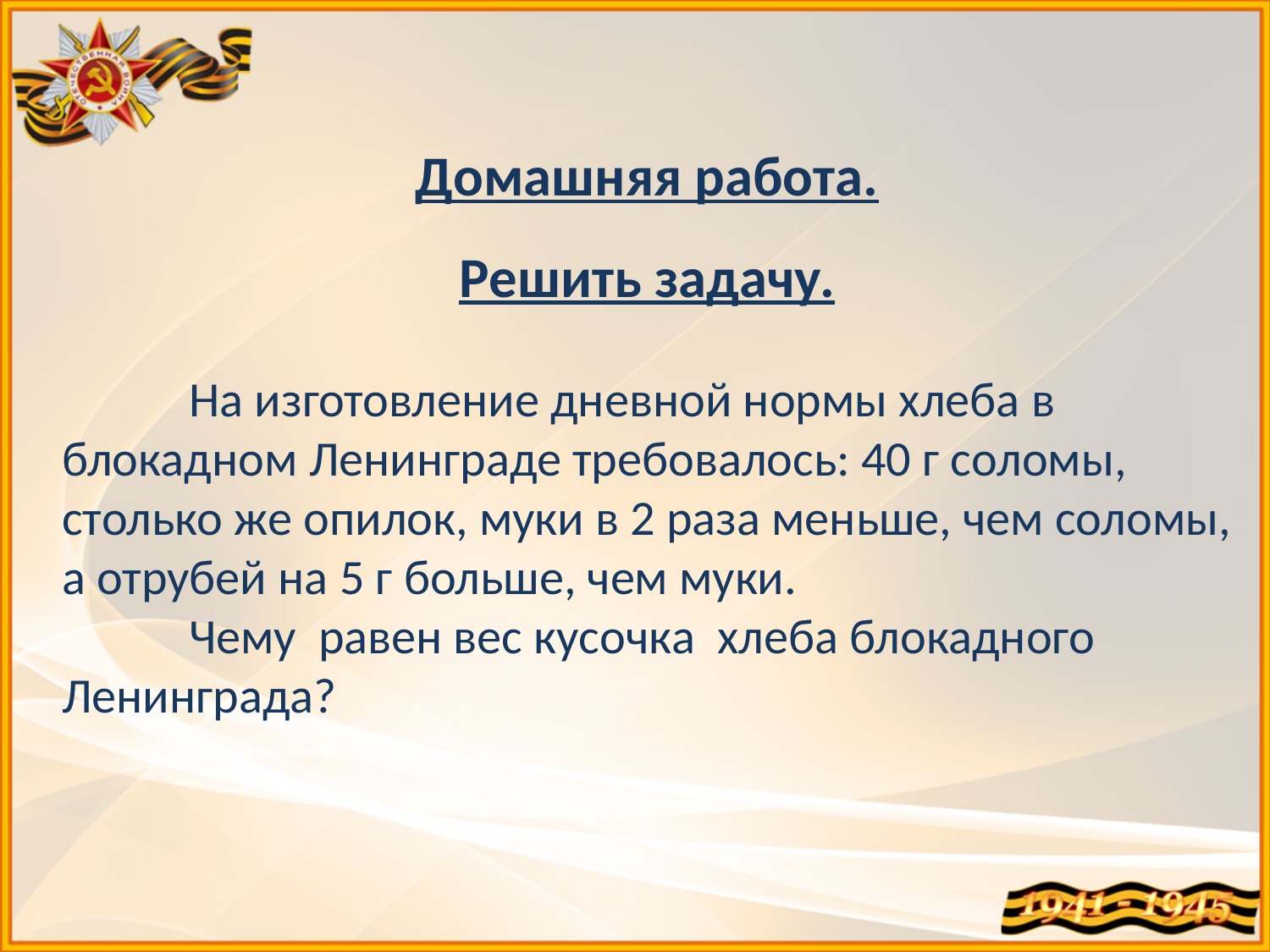

Домашняя работа.
Решить задачу.

	На изготовление дневной нормы хлеба в блокадном Ленинграде требовалось: 40 г соломы, столько же опилок, муки в 2 раза меньше, чем соломы, а отрубей на 5 г больше, чем муки.
	Чему  равен вес кусочка  хлеба блокадного Ленинграда?